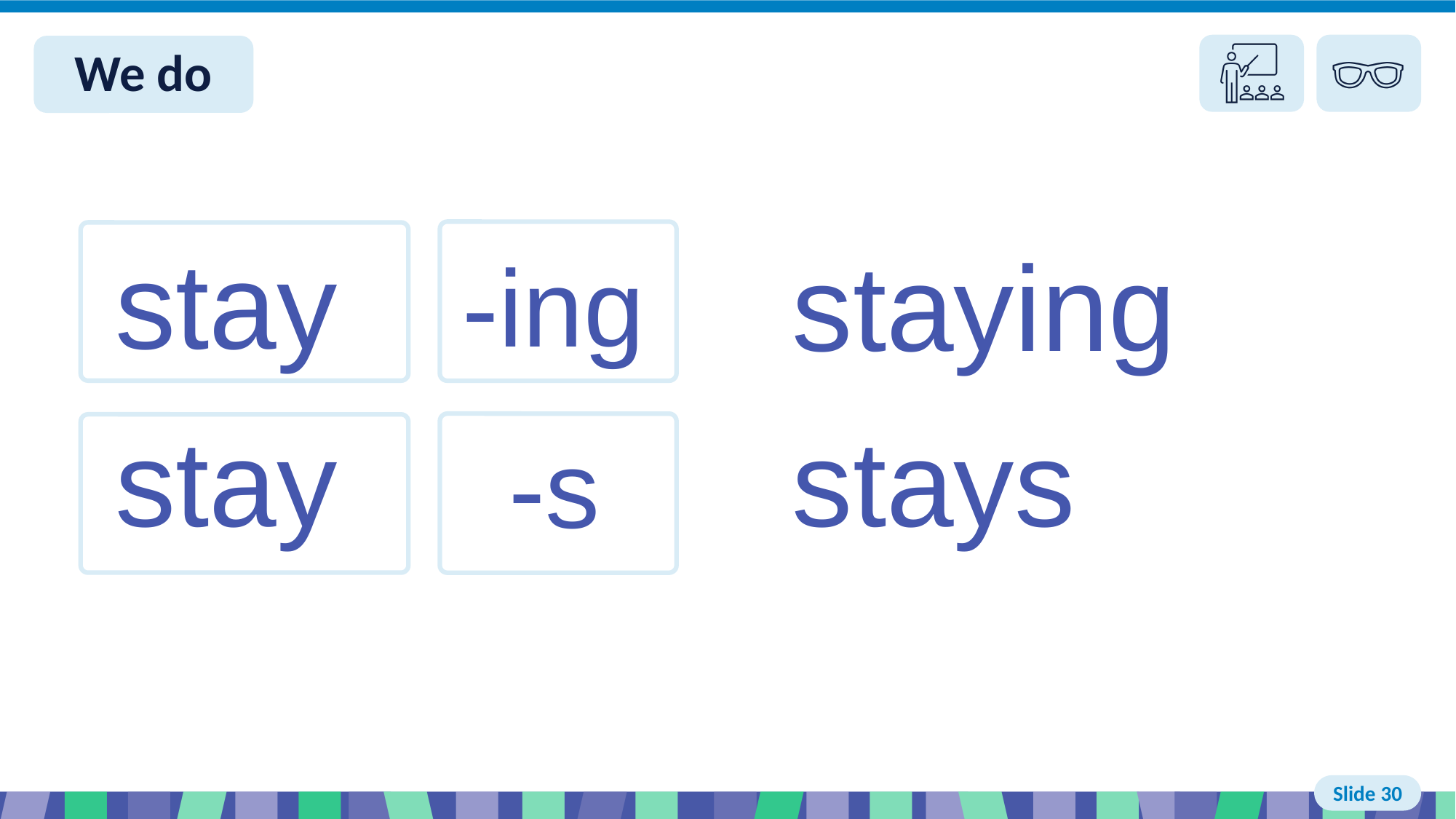

# Slide 30 We do

staying
-ing
stays
stay
-s

stay